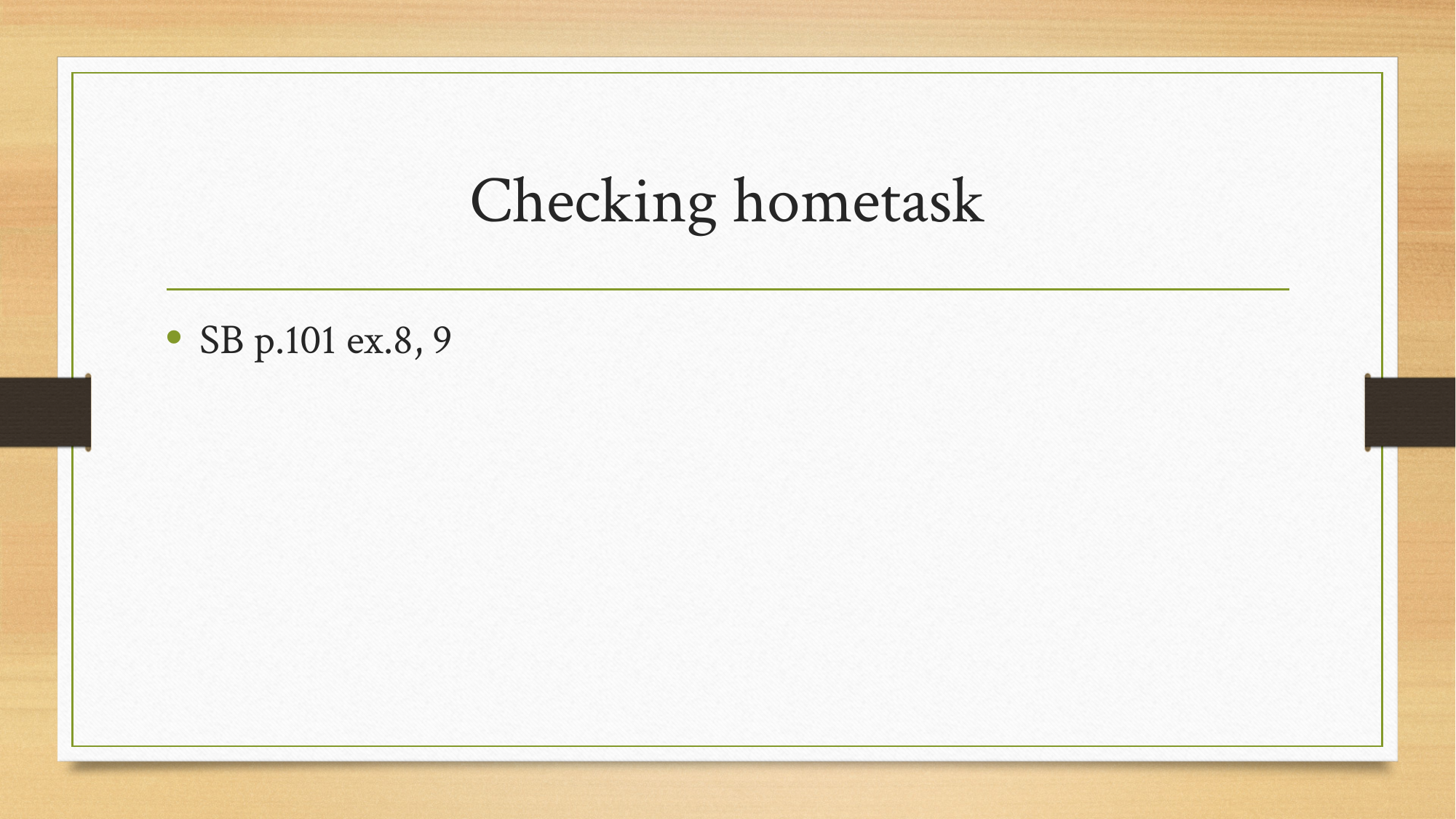

# Checking hometask
SB p.101 ex.8, 9